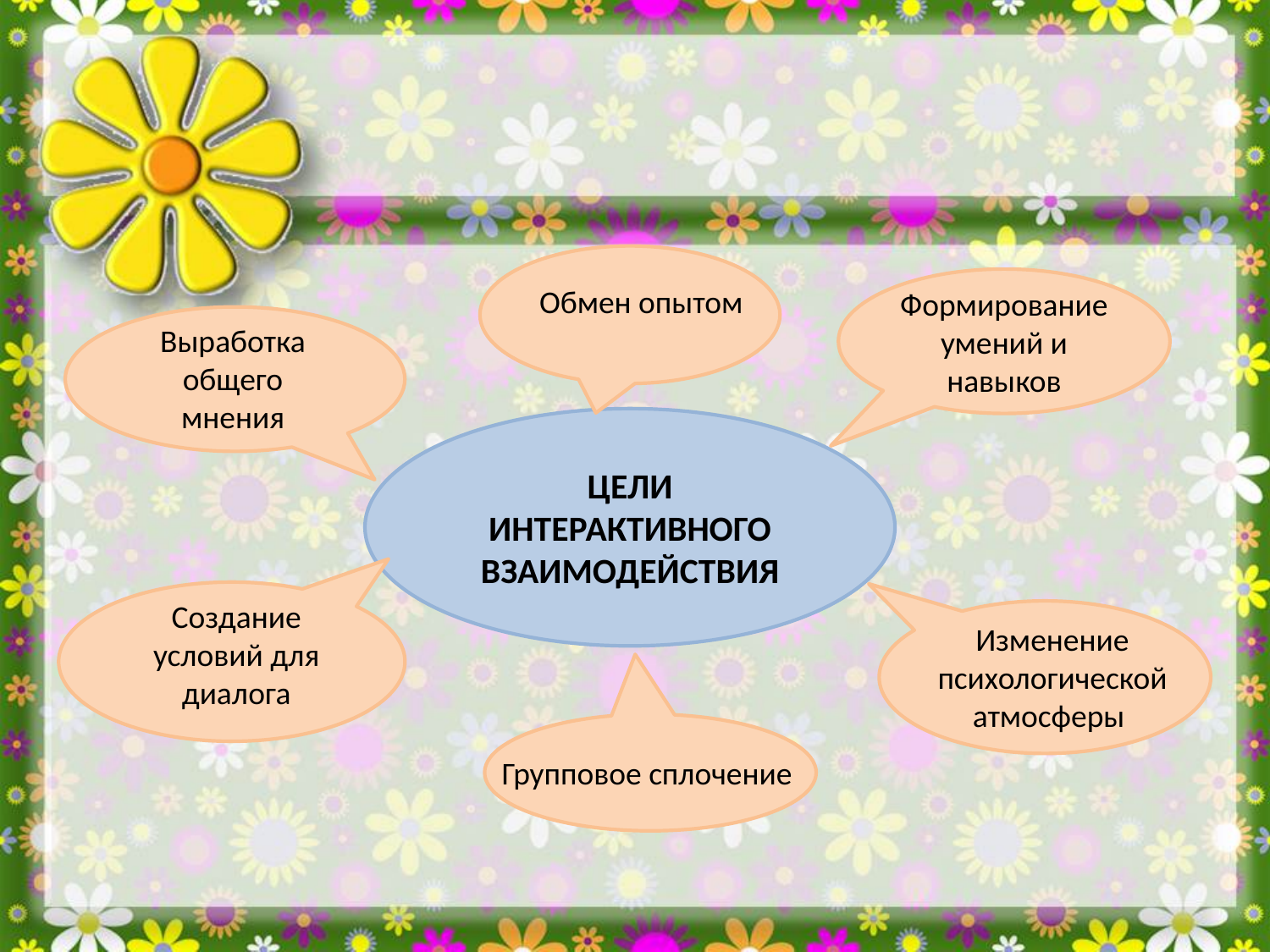

Формирование умений и навыков
Обмен опытом

Выработка общего мнения
ЦЕЛИ ИНТЕРАКТИВНОГО ВЗАИМОДЕЙСТВИЯ

Создание условий для диалога

Изменение психологической атмосферы

Групповое сплочение